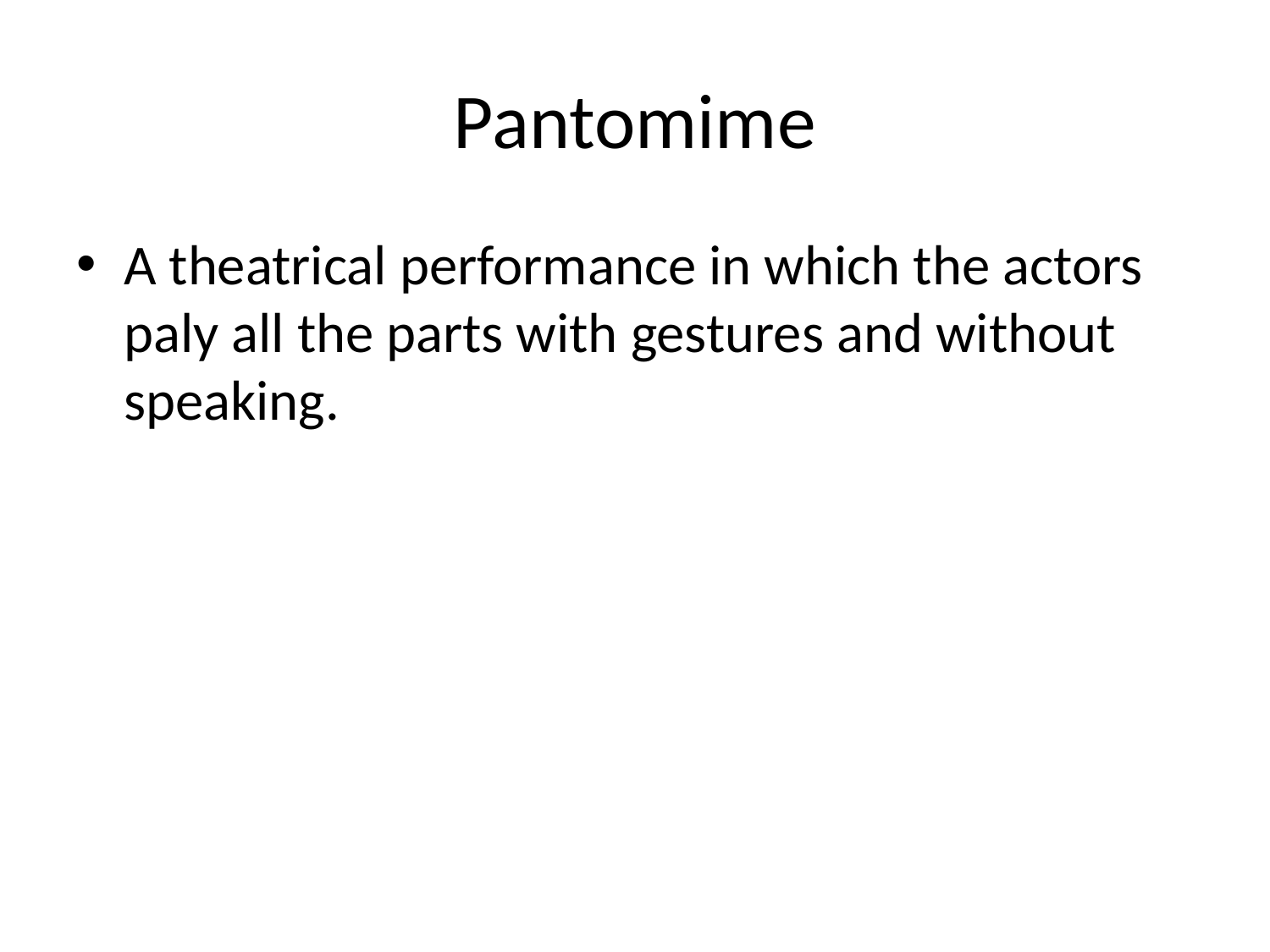

# Pantomime
A theatrical performance in which the actors paly all the parts with gestures and without speaking.